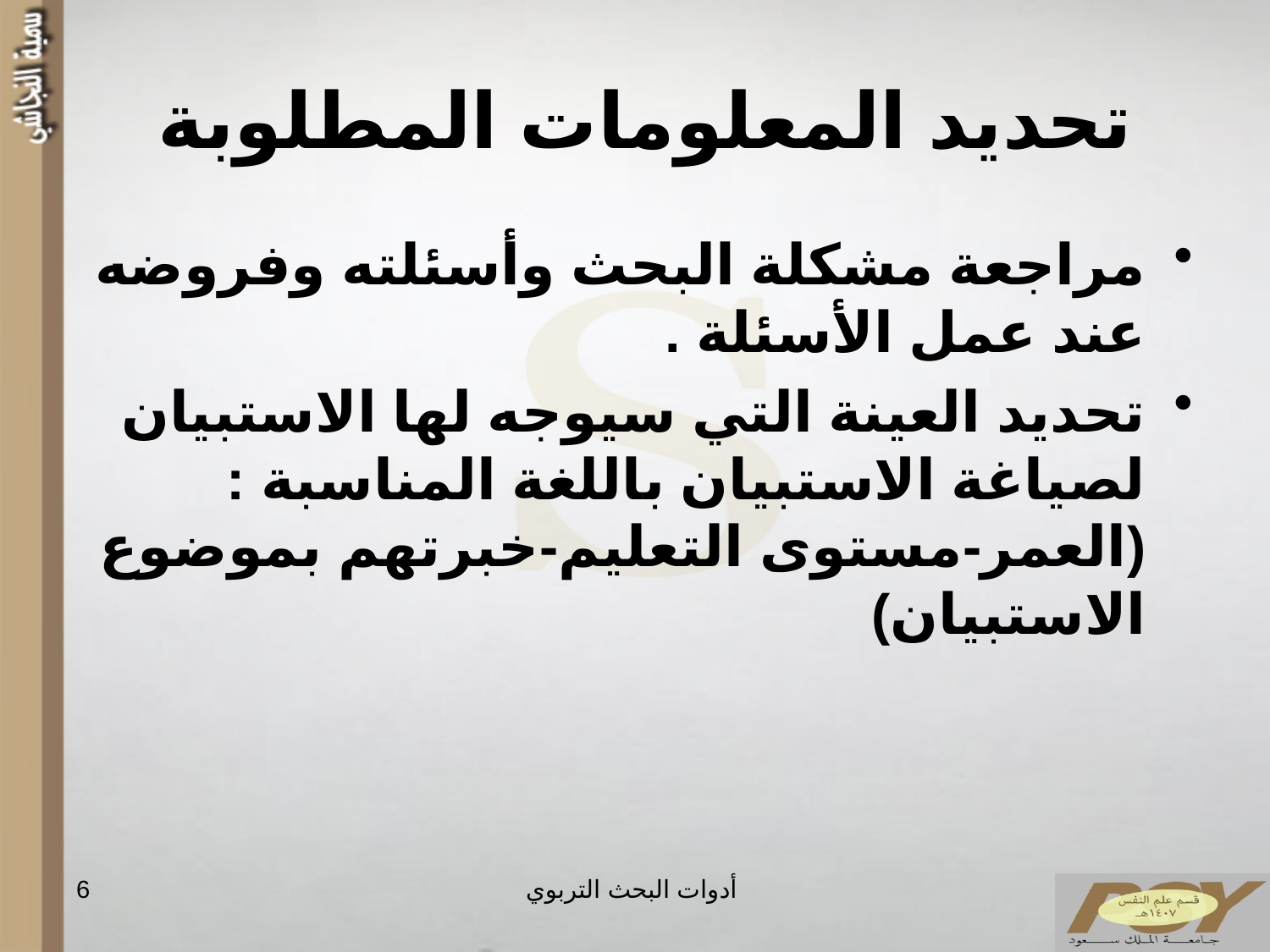

# تحديد المعلومات المطلوبة
مراجعة مشكلة البحث وأسئلته وفروضه عند عمل الأسئلة .
تحديد العينة التي سيوجه لها الاستبيان لصياغة الاستبيان باللغة المناسبة : (العمر-مستوى التعليم-خبرتهم بموضوع الاستبيان)

6
أدوات البحث التربوي